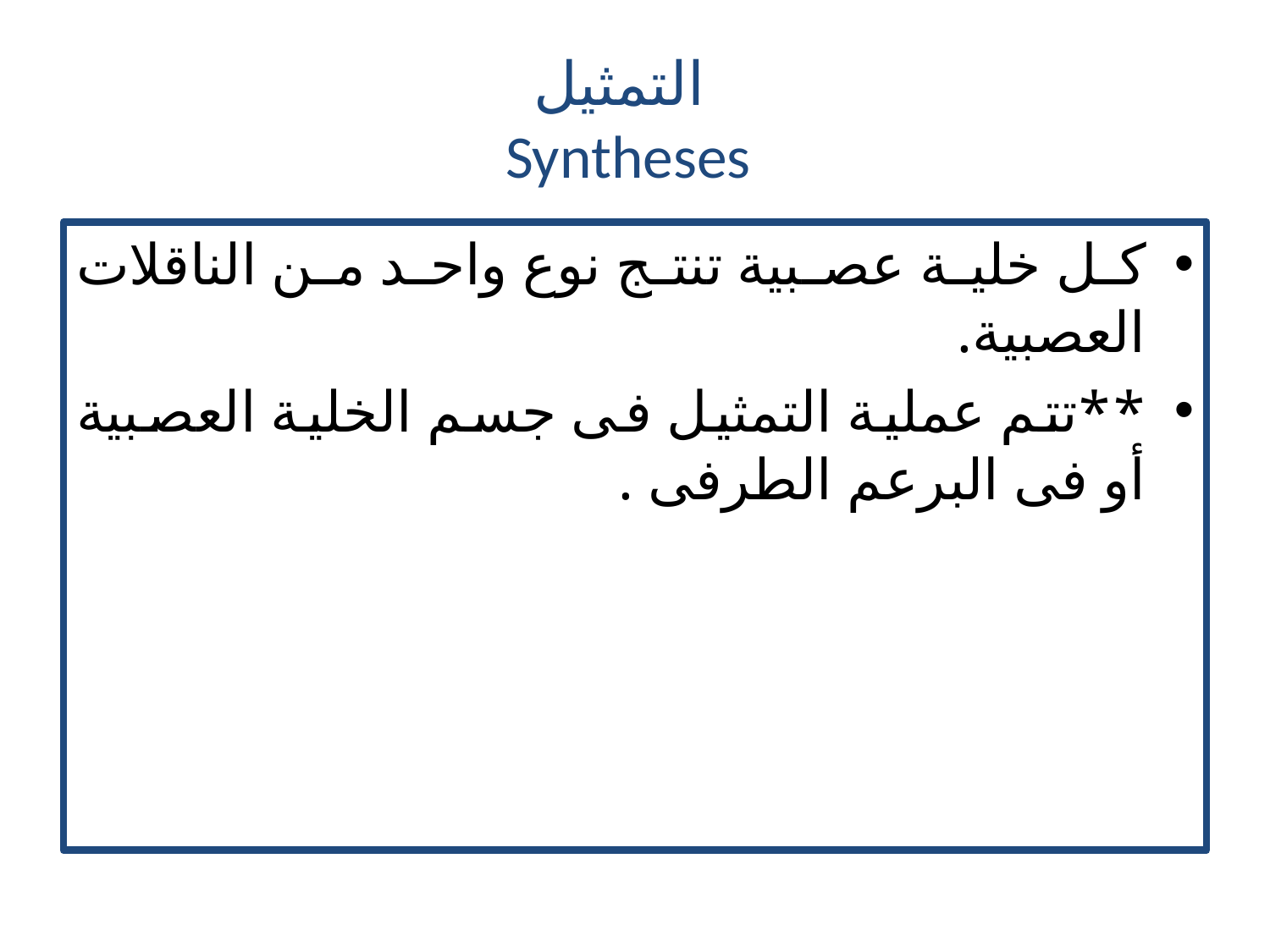

# التمثيل Syntheses
كل خلية عصبية تنتج نوع واحد من الناقلات العصبية.
**تتم عملية التمثيل فى جسم الخلية العصبية أو فى البرعم الطرفى .